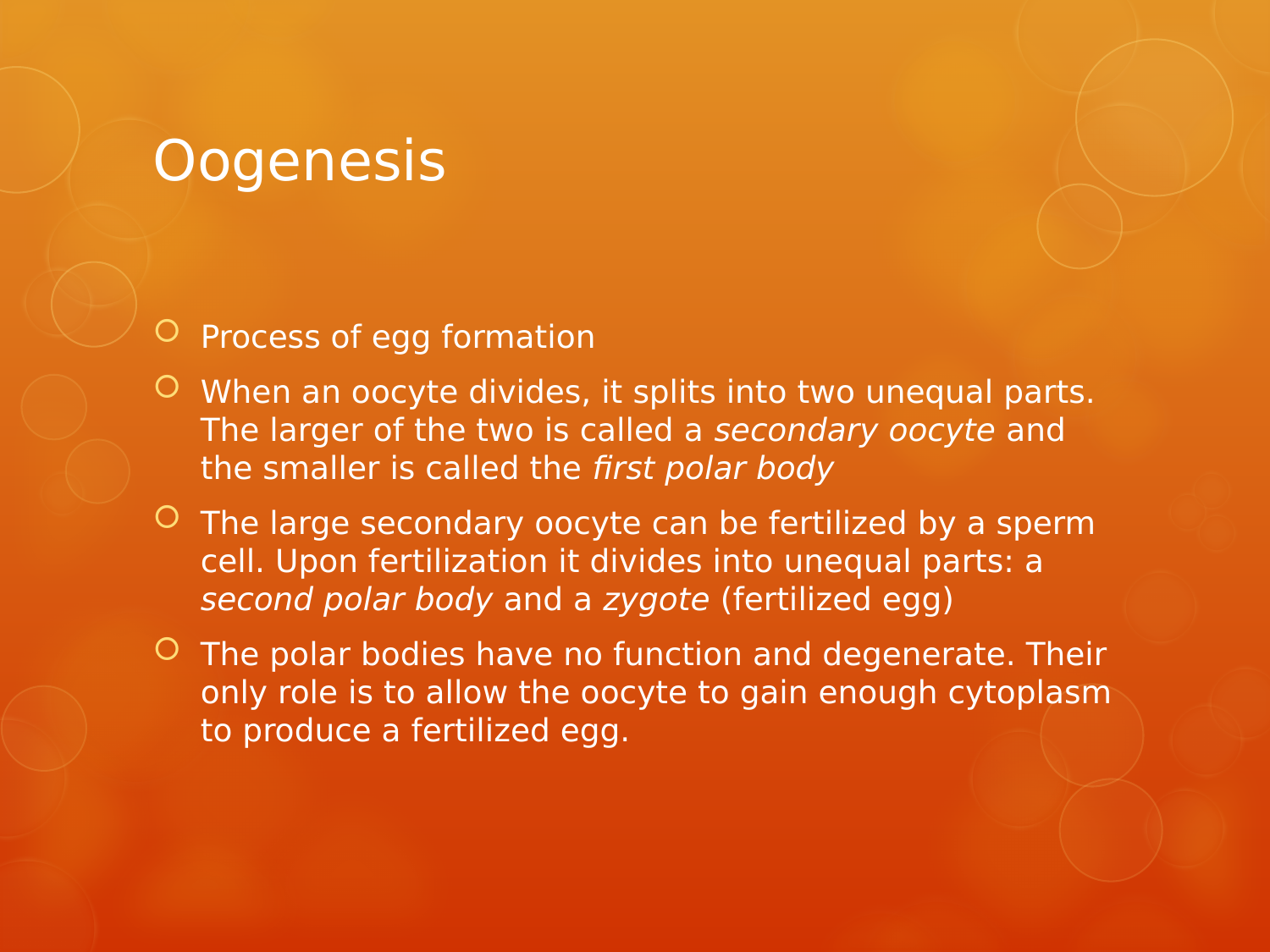

# Oogenesis
Process of egg formation
When an oocyte divides, it splits into two unequal parts. The larger of the two is called a secondary oocyte and the smaller is called the first polar body
The large secondary oocyte can be fertilized by a sperm cell. Upon fertilization it divides into unequal parts: a second polar body and a zygote (fertilized egg)
The polar bodies have no function and degenerate. Their only role is to allow the oocyte to gain enough cytoplasm to produce a fertilized egg.